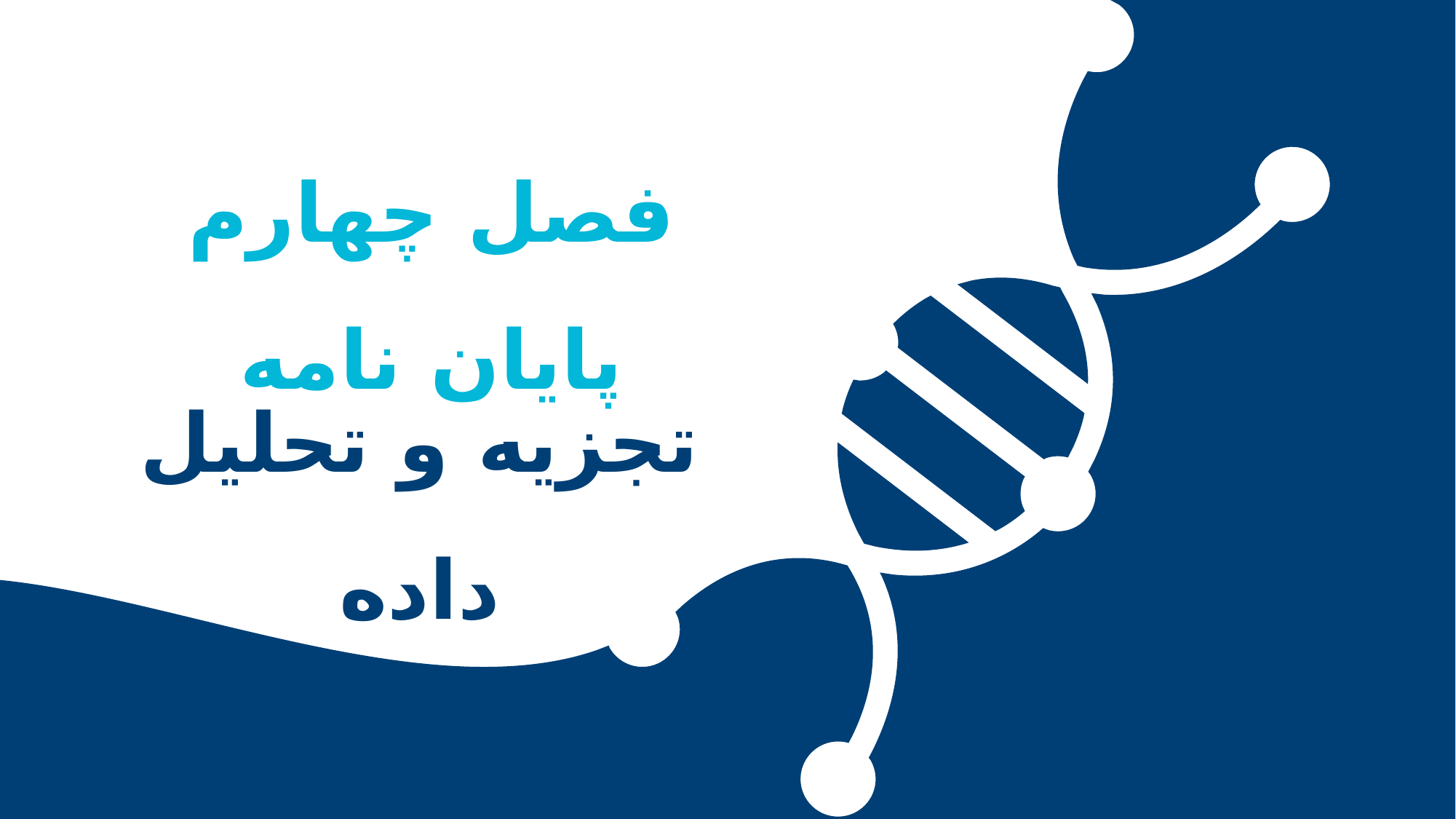

فصل چهارم پایان نامه
تجزیه و تحلیل داده